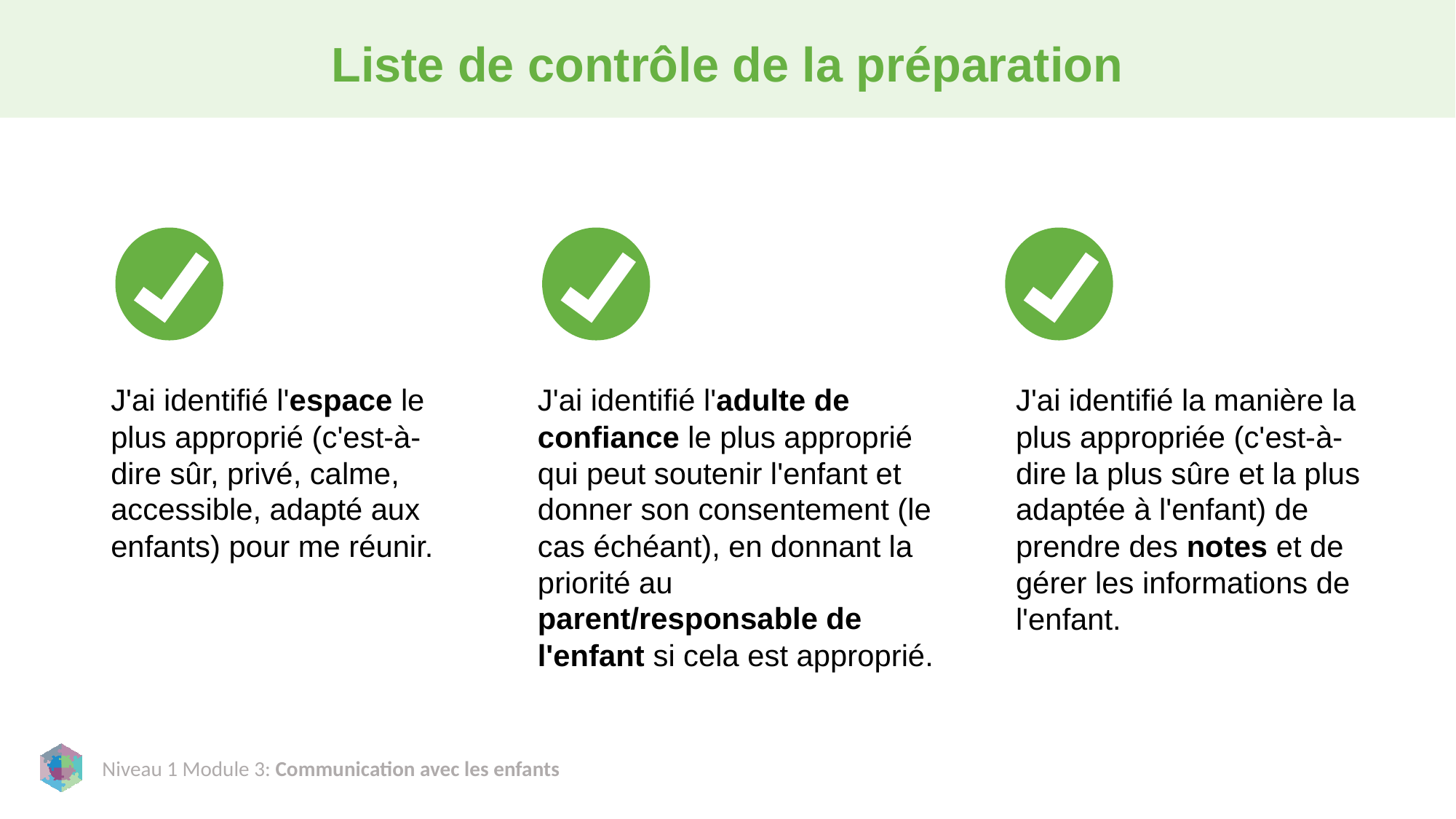

# Liste de contrôle de la préparation

J'ai identifié l'espace le plus approprié (c'est-à-dire sûr, privé, calme, accessible, adapté aux enfants) pour me réunir.
J'ai identifié l'adulte de confiance le plus approprié qui peut soutenir l'enfant et donner son consentement (le cas échéant), en donnant la priorité au parent/responsable de l'enfant si cela est approprié.
J'ai identifié la manière la plus appropriée (c'est-à-dire la plus sûre et la plus adaptée à l'enfant) de prendre des notes et de gérer les informations de l'enfant.